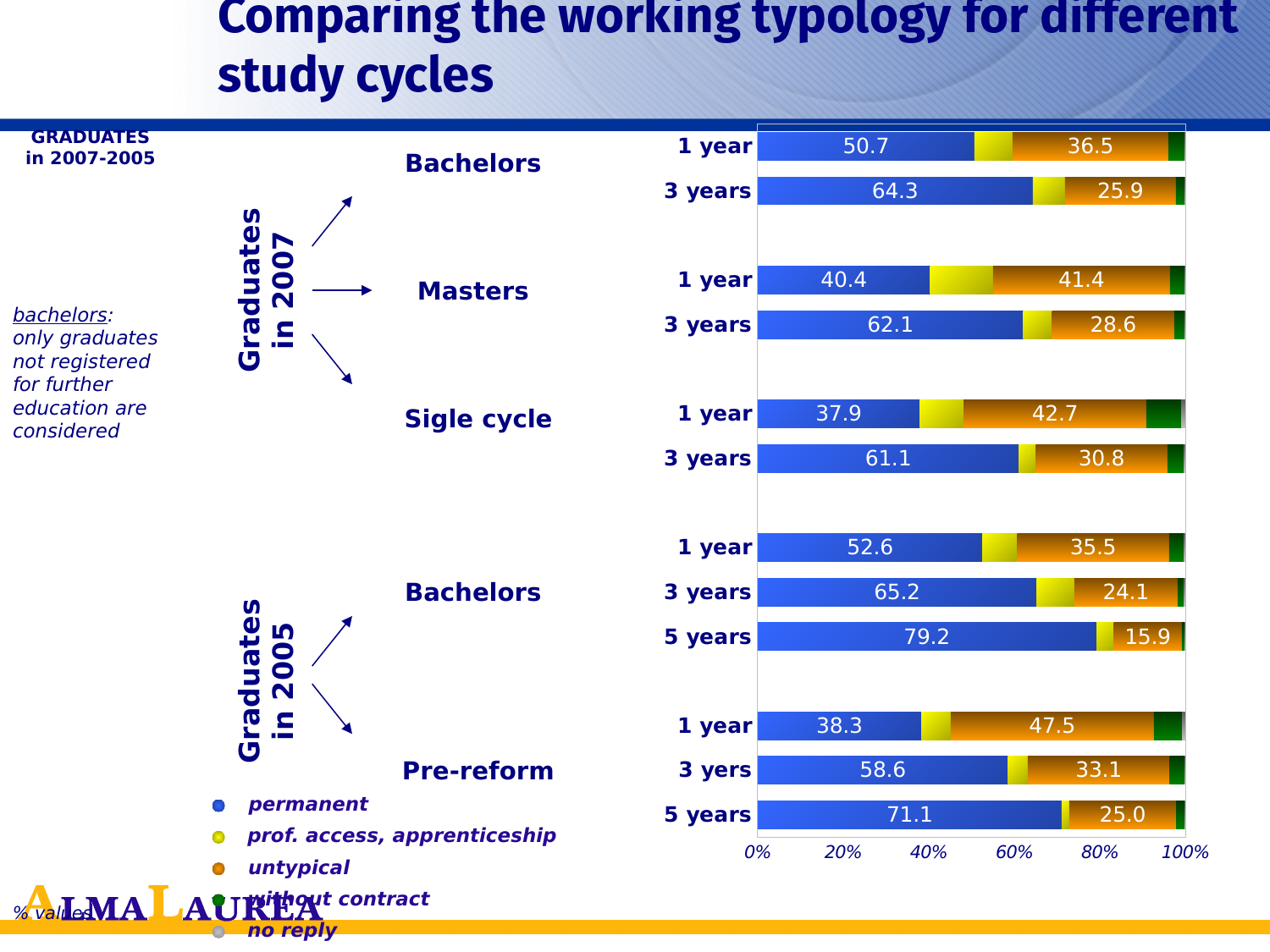

# Comparing the working typology for different study cycles

### Chart

| Category | Stabile | Inserimento/C. form. lavoro/Apprend. | Atipico | Senza contratto | Non risponde |
|---|---|---|---|---|---|
| 5 years | 71.09488663657608 | 1.7793429686735651 | 24.99202724397871 | 2.032644148281382 | 0.10109900249014582 |
| 3 yers | 58.55032760588816 | 4.642146919289945 | 33.1145111638429 | 3.5596687143466386 | 0.1333455966321379 |
| 1 year | 38.26425307934281 | 6.86740490647012 | 47.510431685491724 | 6.723674989710402 | 0.6342353389848456 |
|  | None | None | None | None | None |
| 5 years | 79.23548053728086 | 4.0259431819005504 | 15.937741076152468 | 0.7090052801395624 | 0.09182992452624275 |
| 3 years | 65.2422535427436 | 8.816765662747676 | 24.137521329188235 | 1.5023285030278095 | 0.30113096229274483 |
| 1 year | 52.59241968546327 | 8.123862923737498 | 35.49541991404151 | 3.5399218678966027 | 0.24837560886113083 |
|  | None | None | None | None | None |
| 3 years | 61.104405100587286 | 3.9539426607610717 | 30.762785466866177 | 3.8864431486625888 | 0.29242362312290543 |
| 1 year | 37.94335059754654 | 10.250670359234569 | 42.6817297321489 | 8.29083161632667 | 0.8334176947431473 |
|  | None | None | None | None | None |
| 3 years | 62.13154929957727 | 6.708140027471045 | 28.588150973280666 | 2.4492721989393487 | 0.12288750073126761 |
| 1 year | 40.353788117552995 | 14.688303611504203 | 41.4002571420655 | 3.4003337962721245 | 0.15731733260981326 |
|  | None | None | None | None | None |
| 3 years | 64.34186420806442 | 7.533996903873176 | 25.947153246543078 | 2.1366580572216627 | 0.040327584297642584 |
| 1 year | 50.721532226928616 | 8.874045748590433 | 36.451794874642985 | 3.793800341798794 | 0.15882680803918434 |
GRADUATES
in 2007-2005
Bachelors
Graduates
in 2007
Masters
bachelors:
only graduates not registered for further education are considered
Sigle cycle
Bachelors
Graduates
in 2005
Pre-reform
permanent

prof. access, apprenticeship

untypical

without contract

no reply

% values